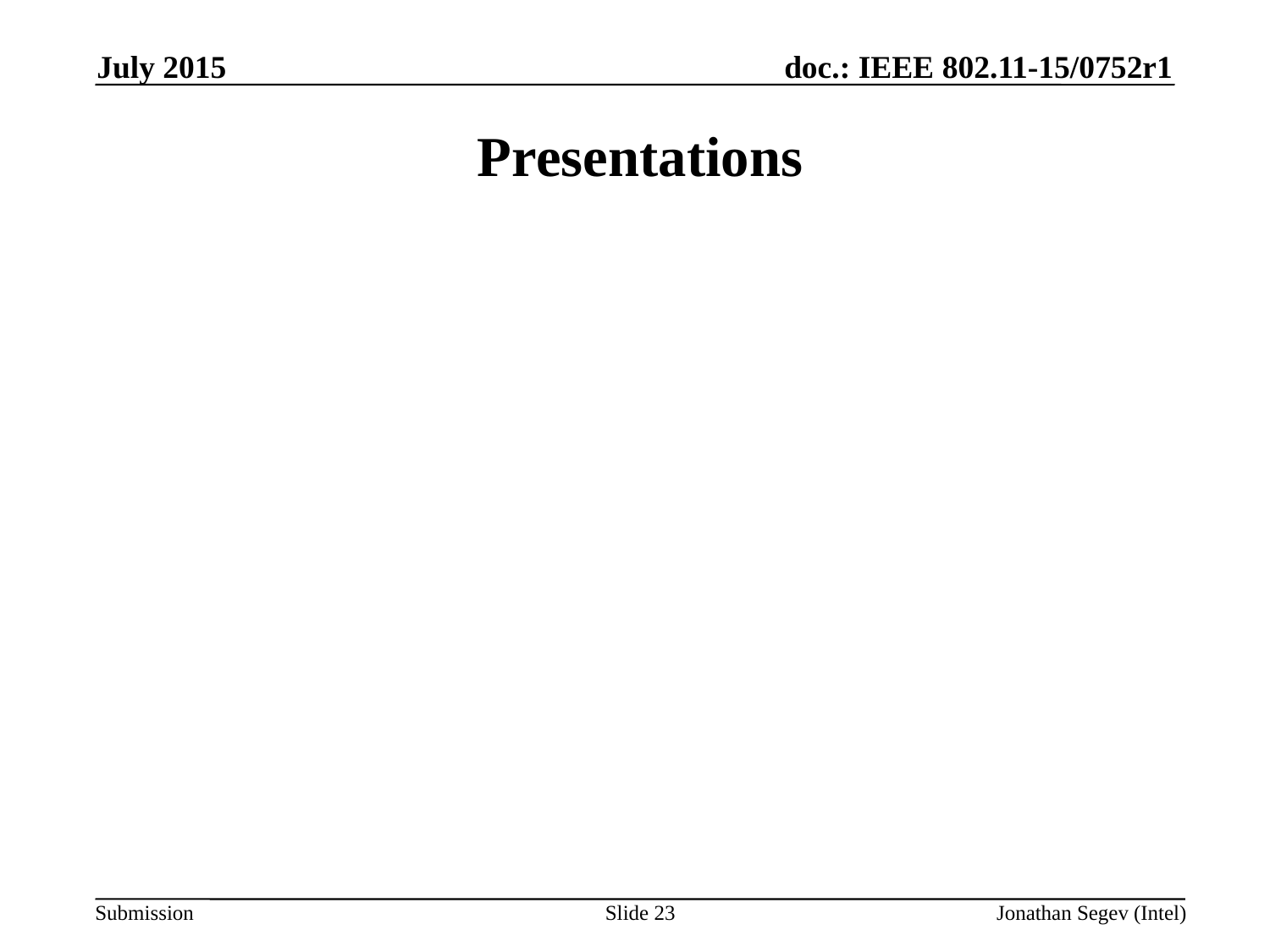

July 2015
# Presentations

Slide 23
Jonathan Segev (Intel)